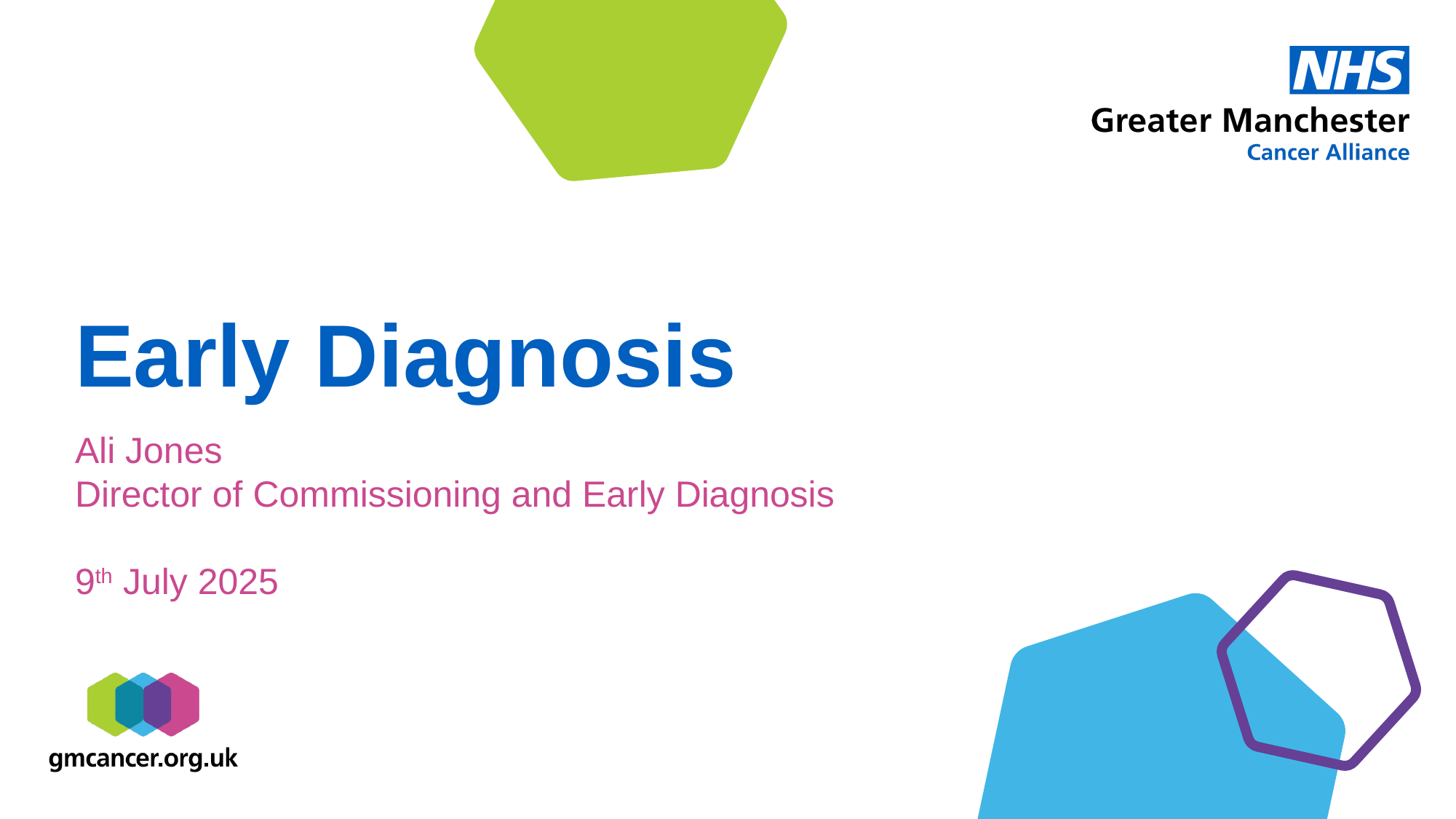

Early Diagnosis
Ali Jones
Director of Commissioning and Early Diagnosis

9th July 2025